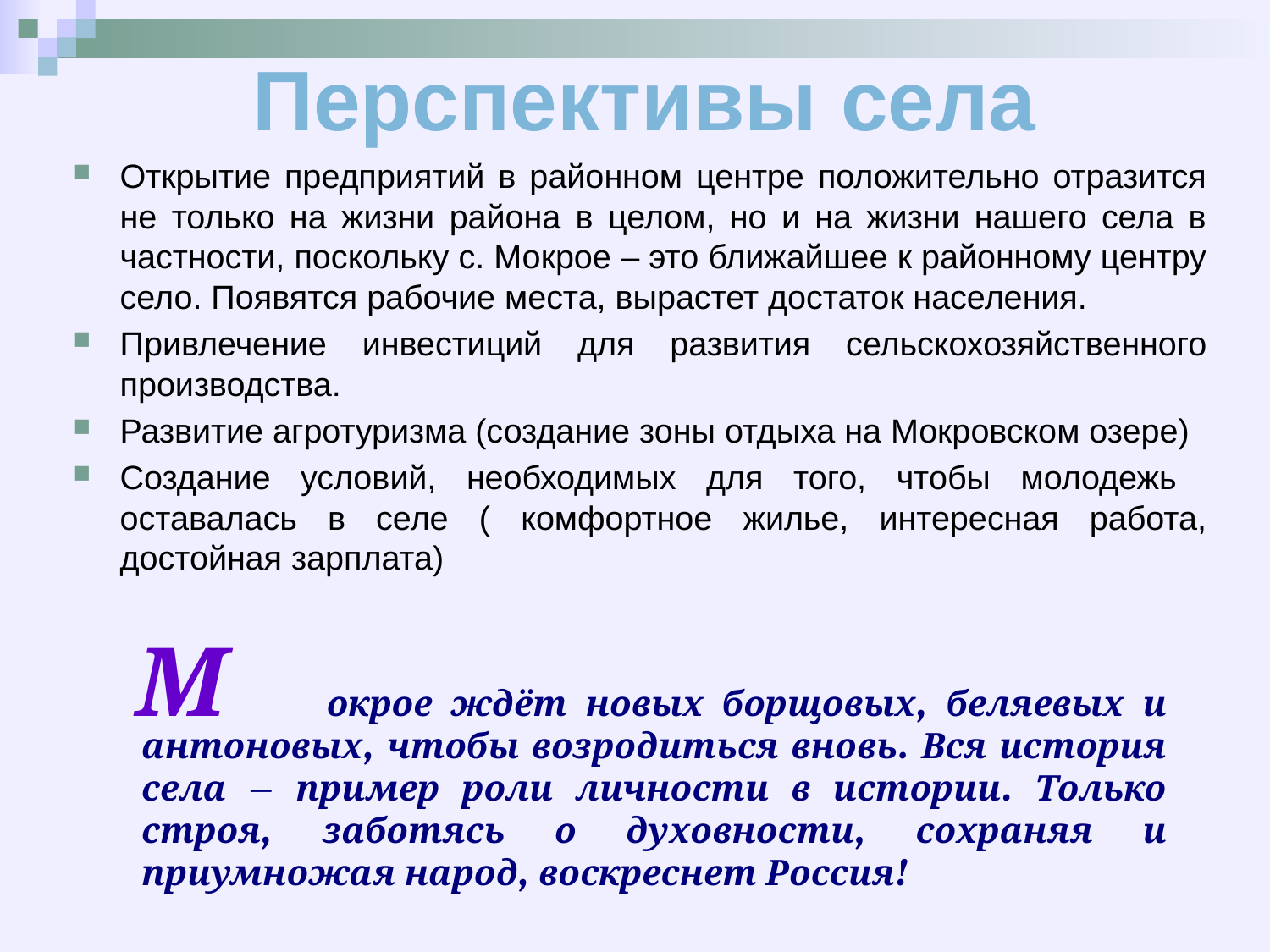

Перспективы села
Открытие предприятий в районном центре положительно отразится не только на жизни района в целом, но и на жизни нашего села в частности, поскольку с. Мокрое – это ближайшее к районному центру село. Появятся рабочие места, вырастет достаток населения.
Привлечение инвестиций для развития сельскохозяйственного производства.
Развитие агротуризма (создание зоны отдыха на Мокровском озере)
Создание условий, необходимых для того, чтобы молодежь  оставалась в селе ( комфортное жилье, интересная работа, достойная зарплата)
М
          окрое ждёт новых борщовых, беляевых и антоновых, чтобы возродиться вновь. Вся история села – пример роли личности в истории. Только строя, заботясь о духовности, сохраняя и приумножая народ, воскреснет Россия!